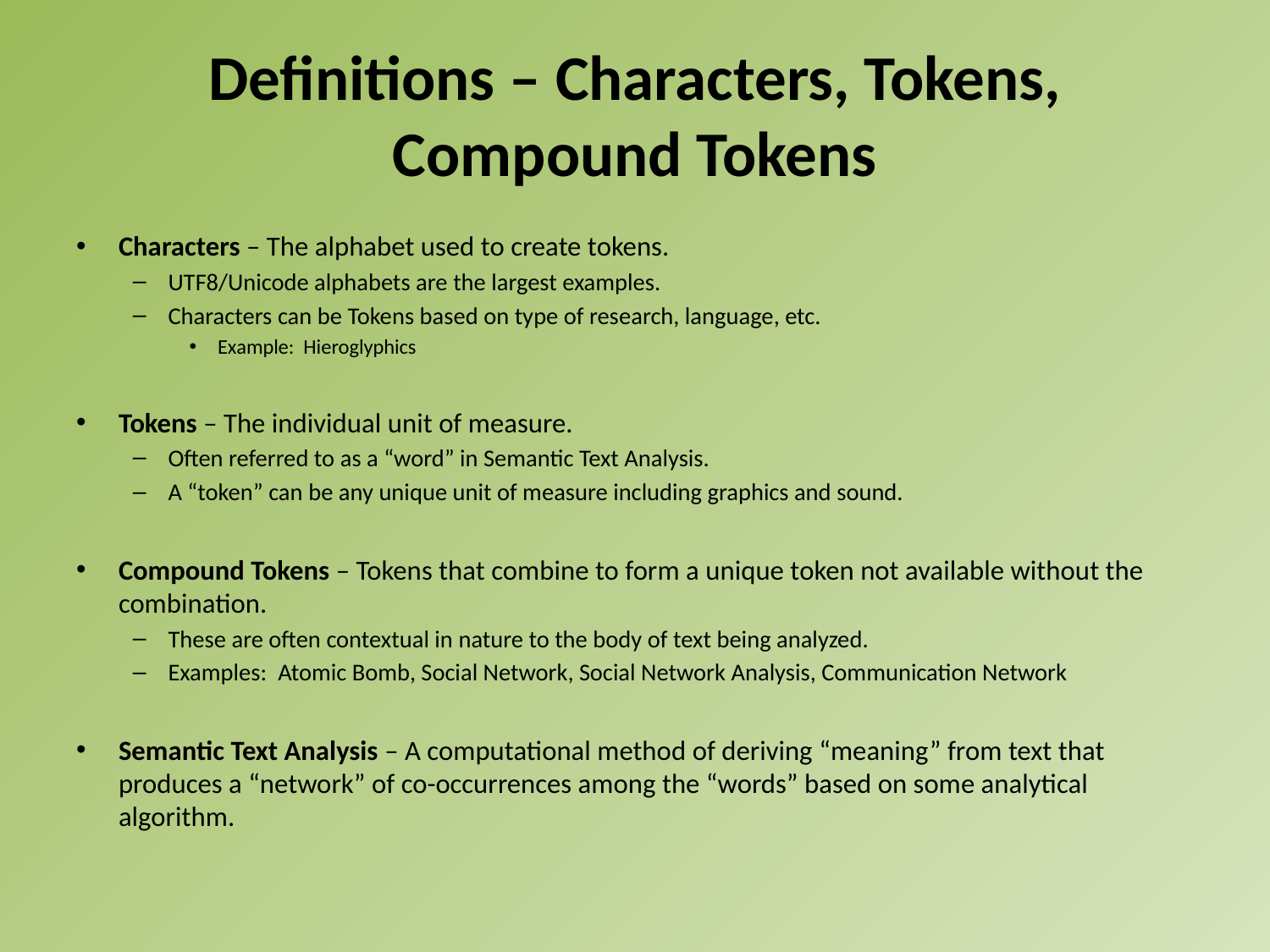

# Definitions – Characters, Tokens, Compound Tokens
Characters – The alphabet used to create tokens.
UTF8/Unicode alphabets are the largest examples.
Characters can be Tokens based on type of research, language, etc.
Example:  Hieroglyphics

Tokens – The individual unit of measure.
Often referred to as a “word” in Semantic Text Analysis.
A “token” can be any unique unit of measure including graphics and sound.

Compound Tokens – Tokens that combine to form a unique token not available without the combination.
These are often contextual in nature to the body of text being analyzed.
Examples:  Atomic Bomb, Social Network, Social Network Analysis, Communication Network

Semantic Text Analysis – A computational method of deriving “meaning” from text that produces a “network” of co-occurrences among the “words” based on some analytical algorithm.